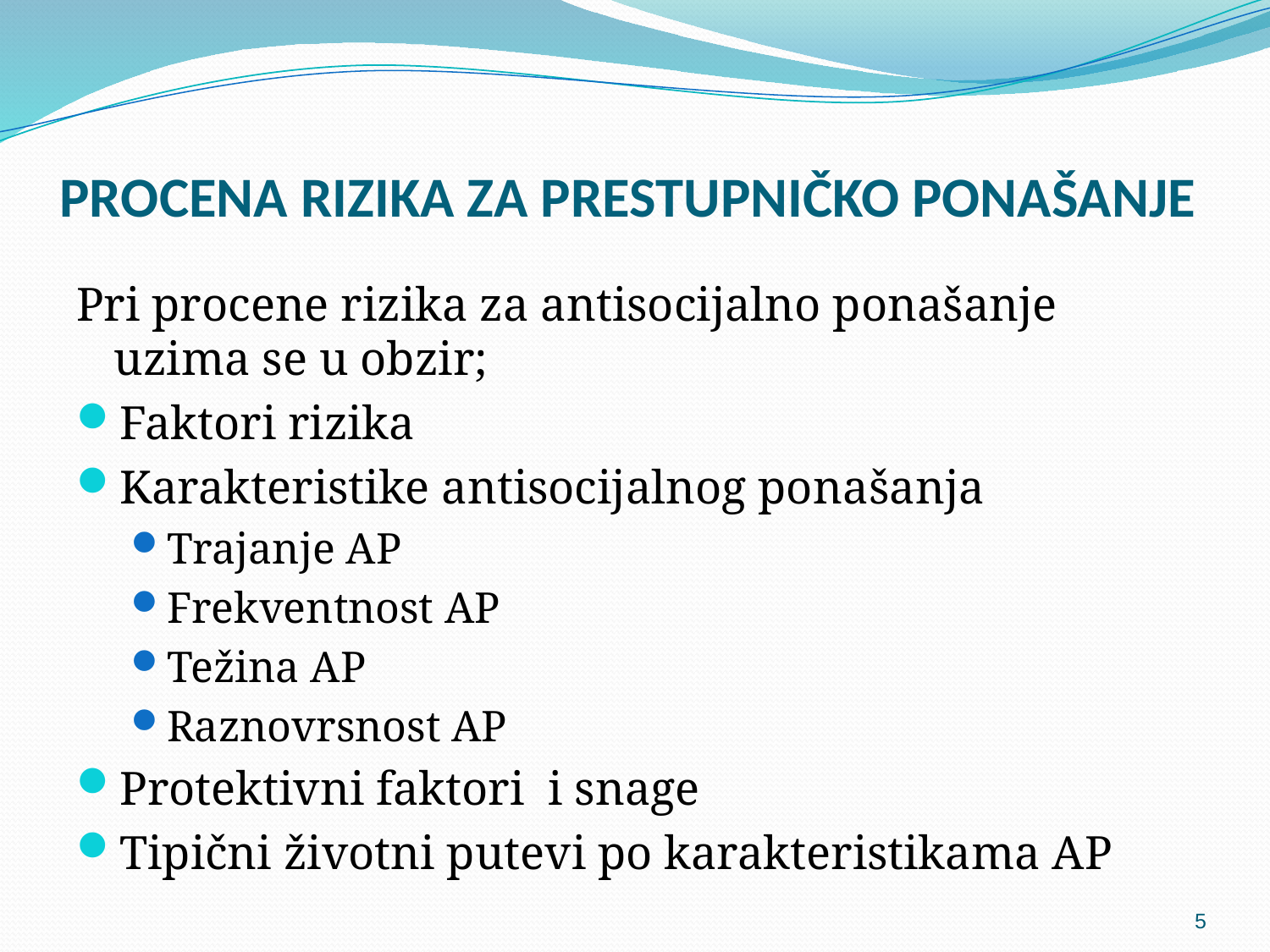

# PROCENA RIZIKA ZA PRESTUPNIČKO PONAŠANJE
Pri procene rizika za antisocijalno ponašanje uzima se u obzir;
Faktori rizika
Karakteristike antisocijalnog ponašanja
Trajanje AP
Frekventnost AP
Težina AP
Raznovrsnost AP
Protektivni faktori  i snage
Tipični životni putevi po karakteristikama AP
5